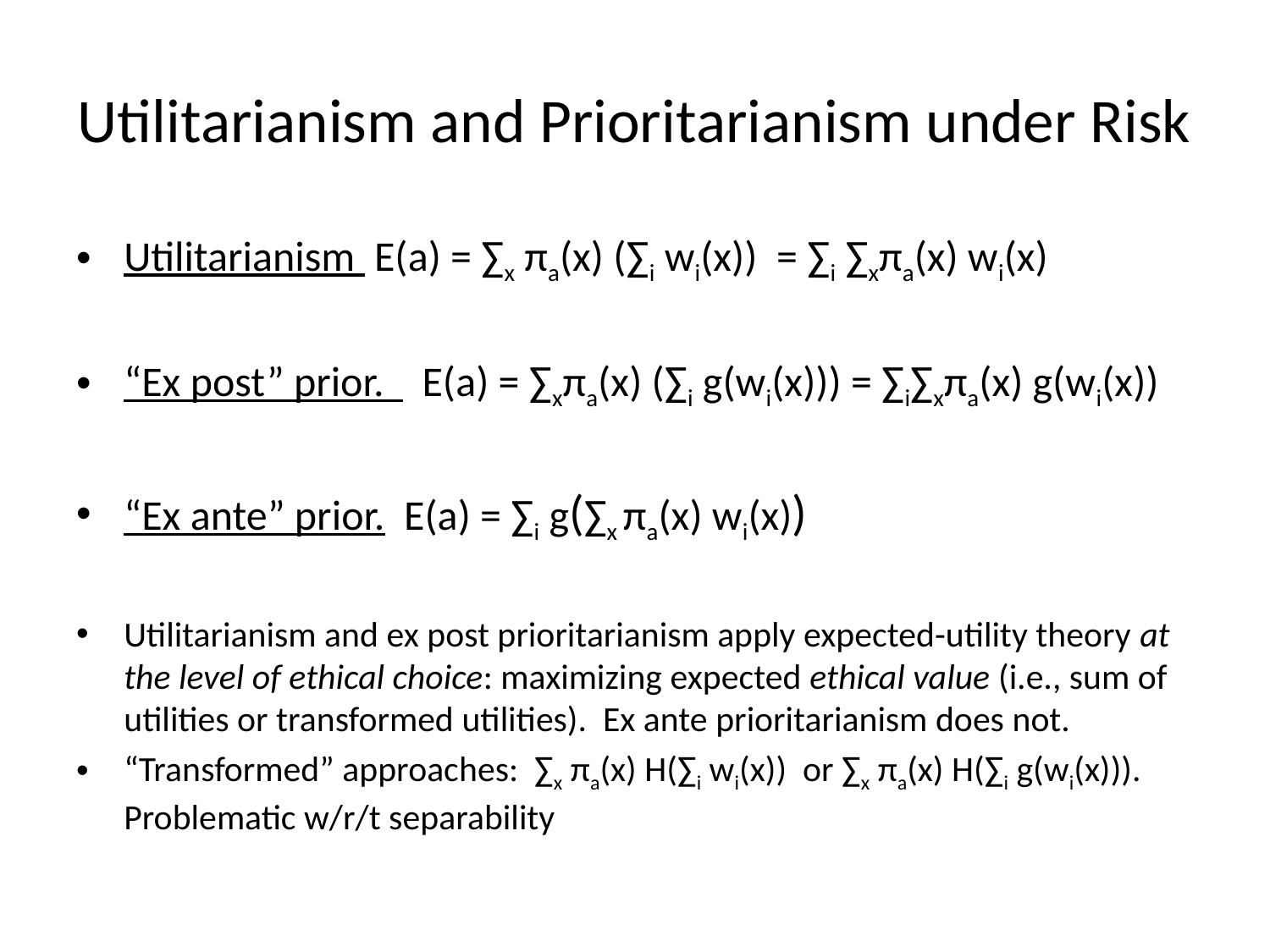

# Utilitarianism and Prioritarianism under Risk
Utilitarianism  E(a) = ∑x πa(x) (∑i wi(x))  = ∑i ∑xπa(x) wi(x)

“Ex post” prior.    E(a) = ∑xπa(x) (∑i g(wi(x))) = ∑i∑xπa(x) g(wi(x))

“Ex ante” prior.  E(a) = ∑i g(∑x πa(x) wi(x))

Utilitarianism and ex post prioritarianism apply expected-utility theory at the level of ethical choice: maximizing expected ethical value (i.e., sum of utilities or transformed utilities).  Ex ante prioritarianism does not.
“Transformed” approaches:  ∑x πa(x) H(∑i wi(x))  or ∑x πa(x) H(∑i g(wi(x))). Problematic w/r/t separability